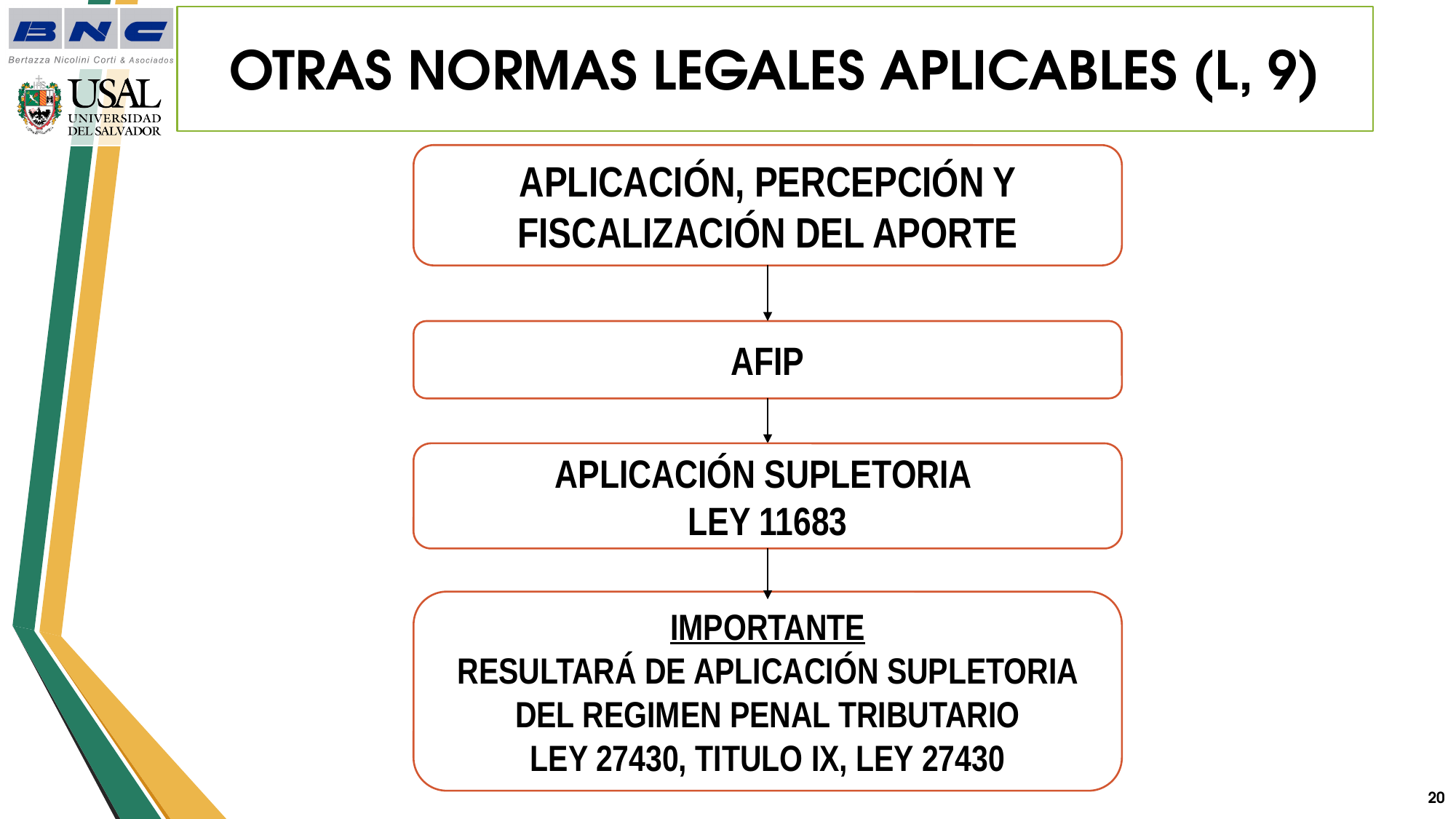

# OTRAS NORMAS LEGALES APLICABLES (L, 9)
APLICACIÓN, PERCEPCIÓN Y FISCALIZACIÓN DEL APORTE
AFIP
APLICACIÓN SUPLETORIA
LEY 11683
IMPORTANTE
RESULTARÁ DE APLICACIÓN SUPLETORIA DEL REGIMEN PENAL TRIBUTARIO
LEY 27430, TITULO IX, LEY 27430
20